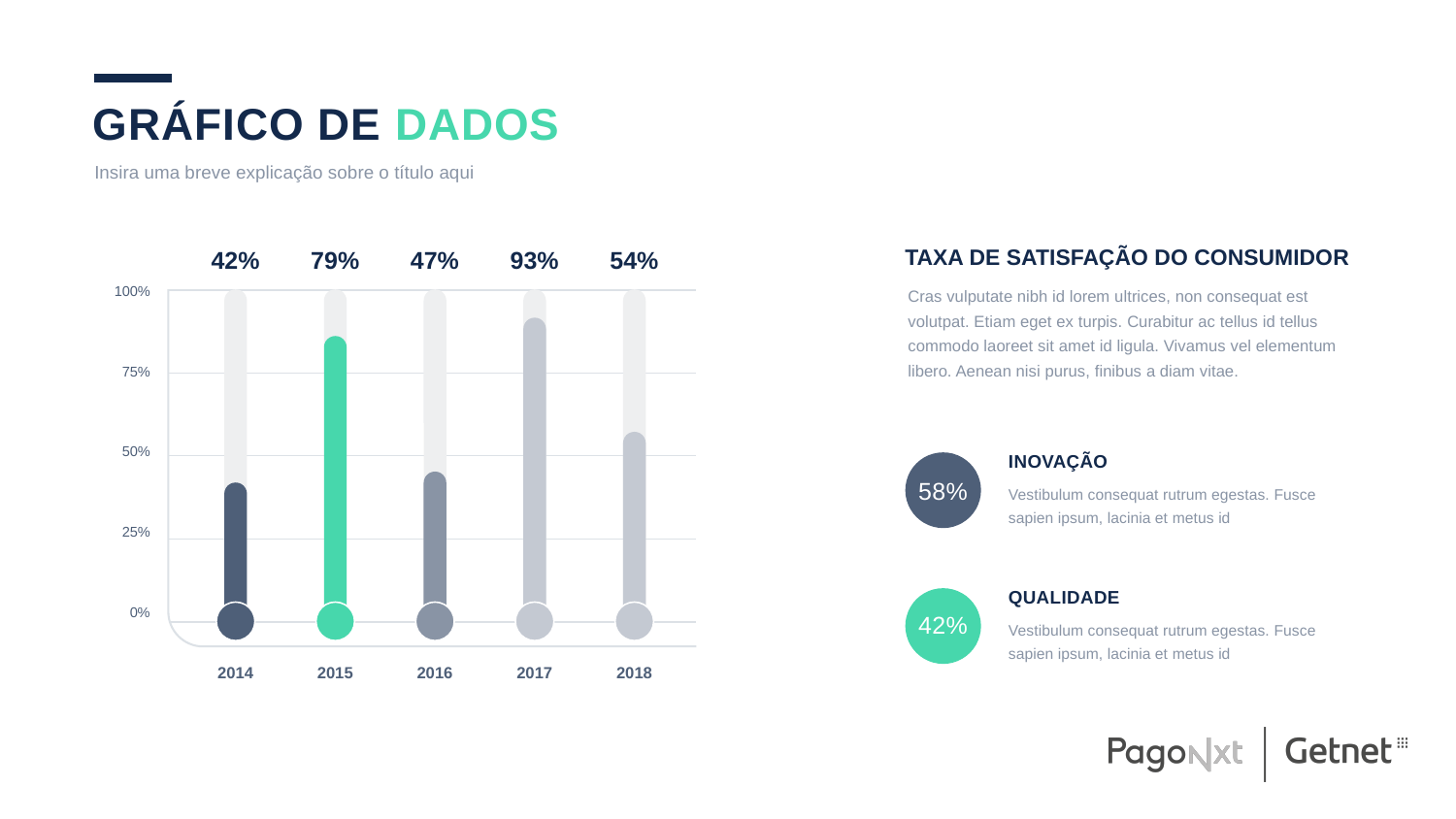

Gráfico de dados
Insira uma breve explicação sobre o título aqui
Taxa de satisfação do consumidor
42%
79%
47%
93%
54%
Cras vulputate nibh id lorem ultrices, non consequat est volutpat. Etiam eget ex turpis. Curabitur ac tellus id tellus commodo laoreet sit amet id ligula. Vivamus vel elementum libero. Aenean nisi purus, finibus a diam vitae.
100%

75%
50%

25%
0%
INOVAÇÃO
Vestibulum consequat rutrum egestas. Fusce sapien ipsum, lacinia et metus id

58%

QUALIDADE
Vestibulum consequat rutrum egestas. Fusce sapien ipsum, lacinia et metus id

42%

2014
2015
2016
2017
2018